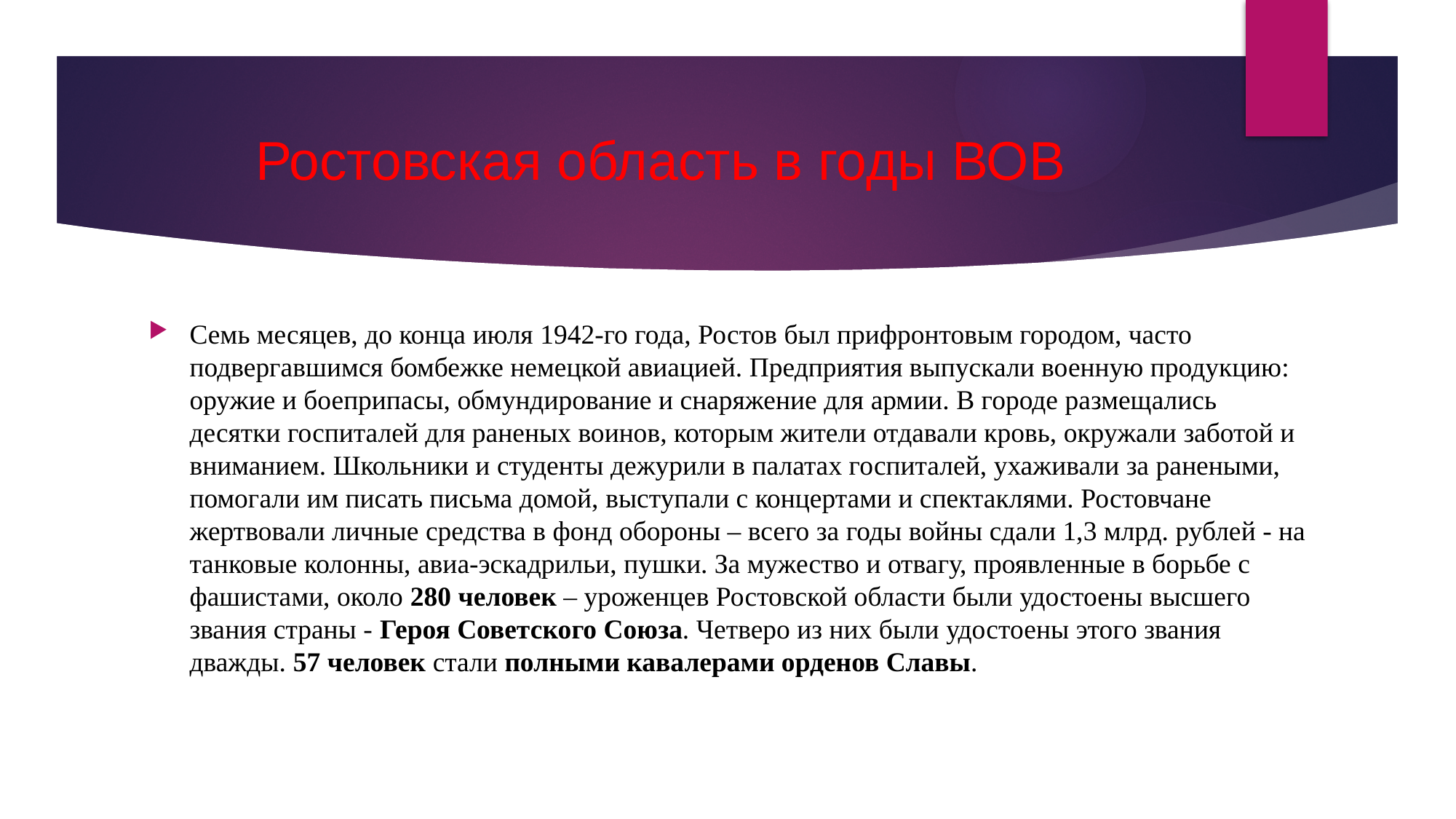

# Ростовская область в годы ВОВ
Семь месяцев, до конца июля 1942-го года, Ростов был прифронтовым городом, часто подвергавшимся бомбежке немецкой авиацией. Предприятия выпускали военную продукцию: оружие и боеприпасы, обмундирование и снаряжение для армии. В городе размещались десятки госпиталей для раненых воинов, которым жители отдавали кровь, окружали заботой и вниманием. Школьники и студенты дежурили в палатах госпиталей, ухаживали за ранеными, помогали им писать письма домой, выступали с концертами и спектаклями. Ростовчане жертвовали личные средства в фонд обороны – всего за годы войны сдали 1,3 млрд. рублей - на танковые колонны, авиа-эскадрильи, пушки. За мужество и отвагу, проявленные в борьбе с фашистами, около 280 человек – уроженцев Ростовской области были удостоены высшего звания страны - Героя Советского Сою­за. Четверо из них были удостоены этого звания дважды. 57 человек стали полными кавалерами орденов Славы.